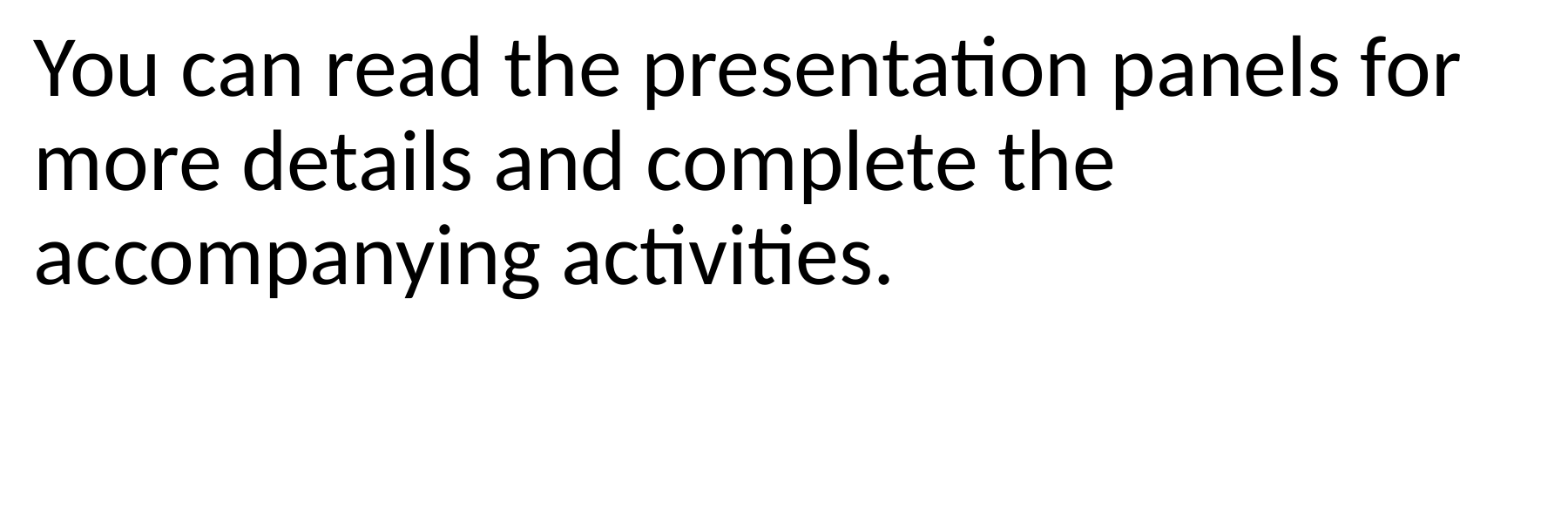

You can read the presentation panels for more details and complete the accompanying activities.